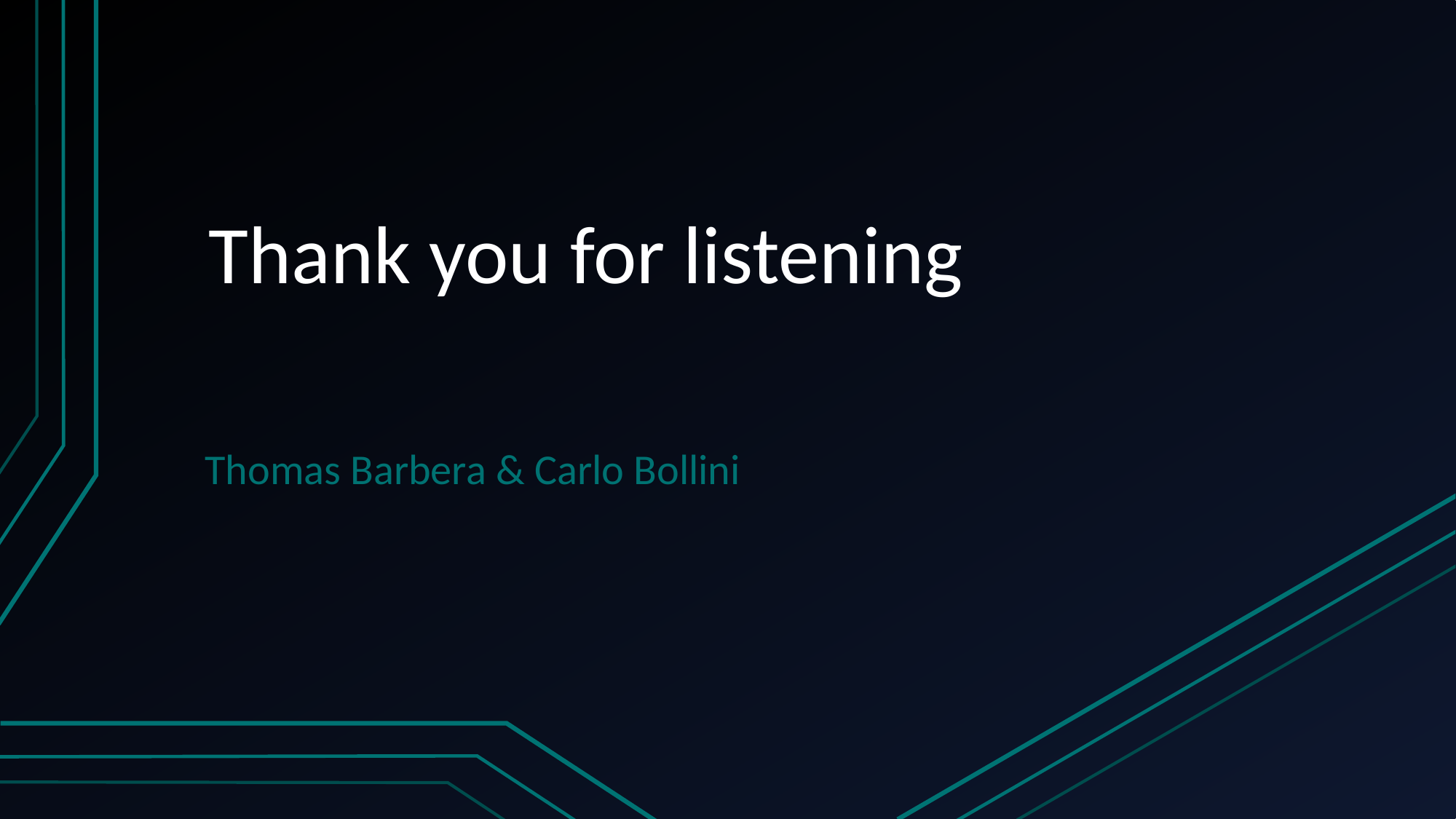

# Thank you for listening
Thomas Barbera & Carlo Bollini